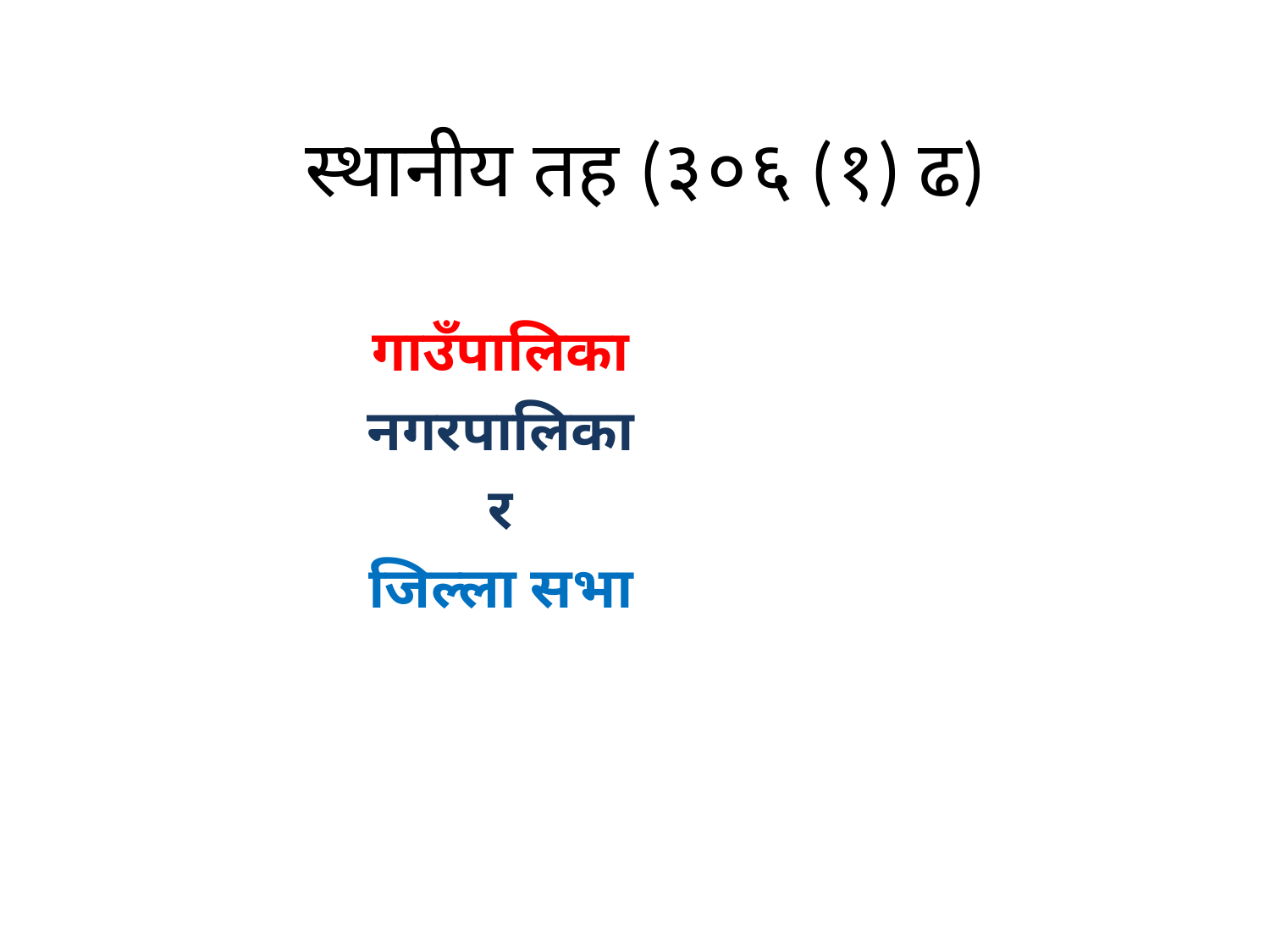

# स्थानीय तह (३०६ (१) ढ)

गाउँपालिका
नगरपालिका
र
जिल्ला सभा